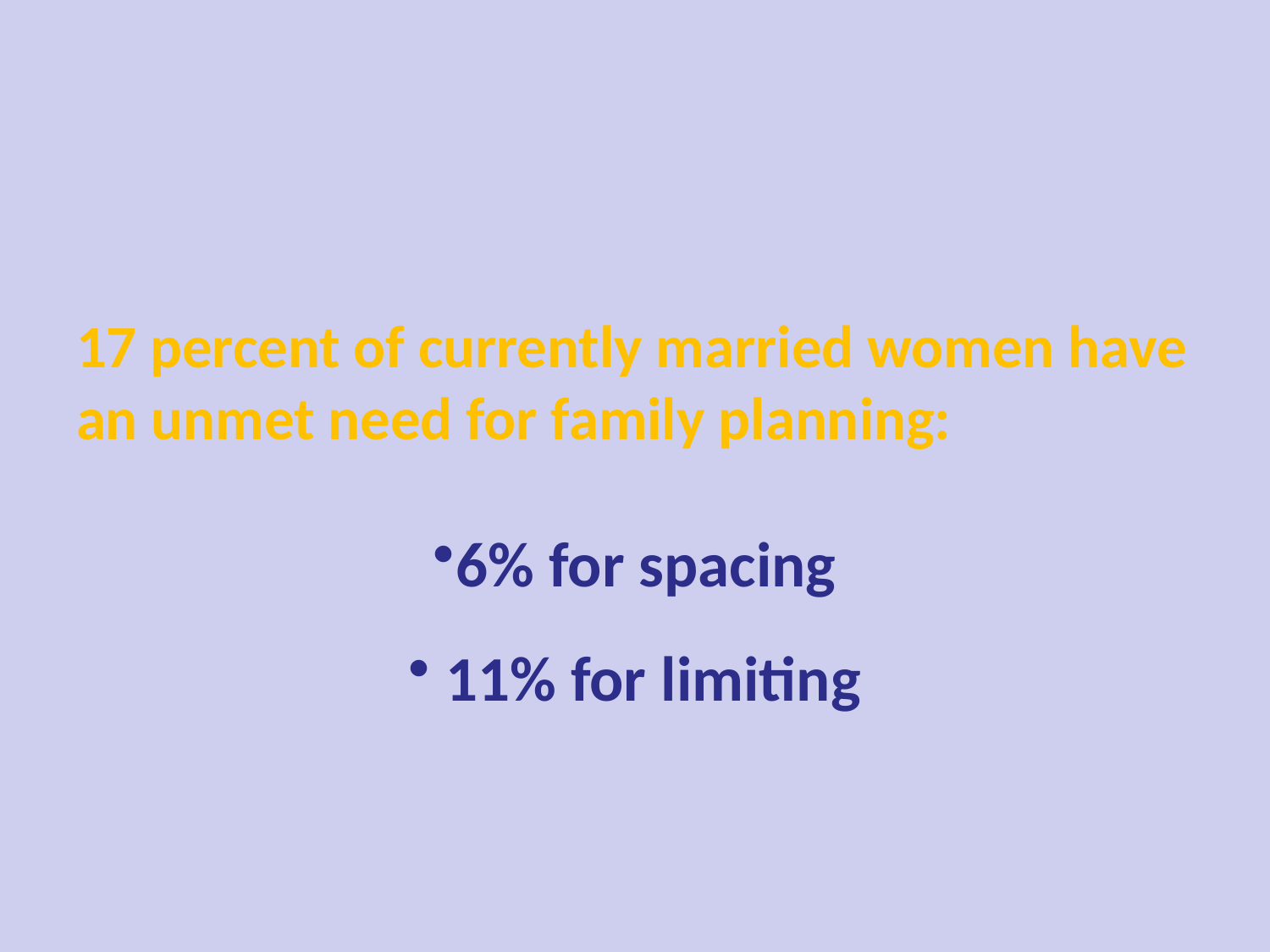

17 percent of currently married women have an unmet need for family planning:

6% for spacing

 11% for limiting